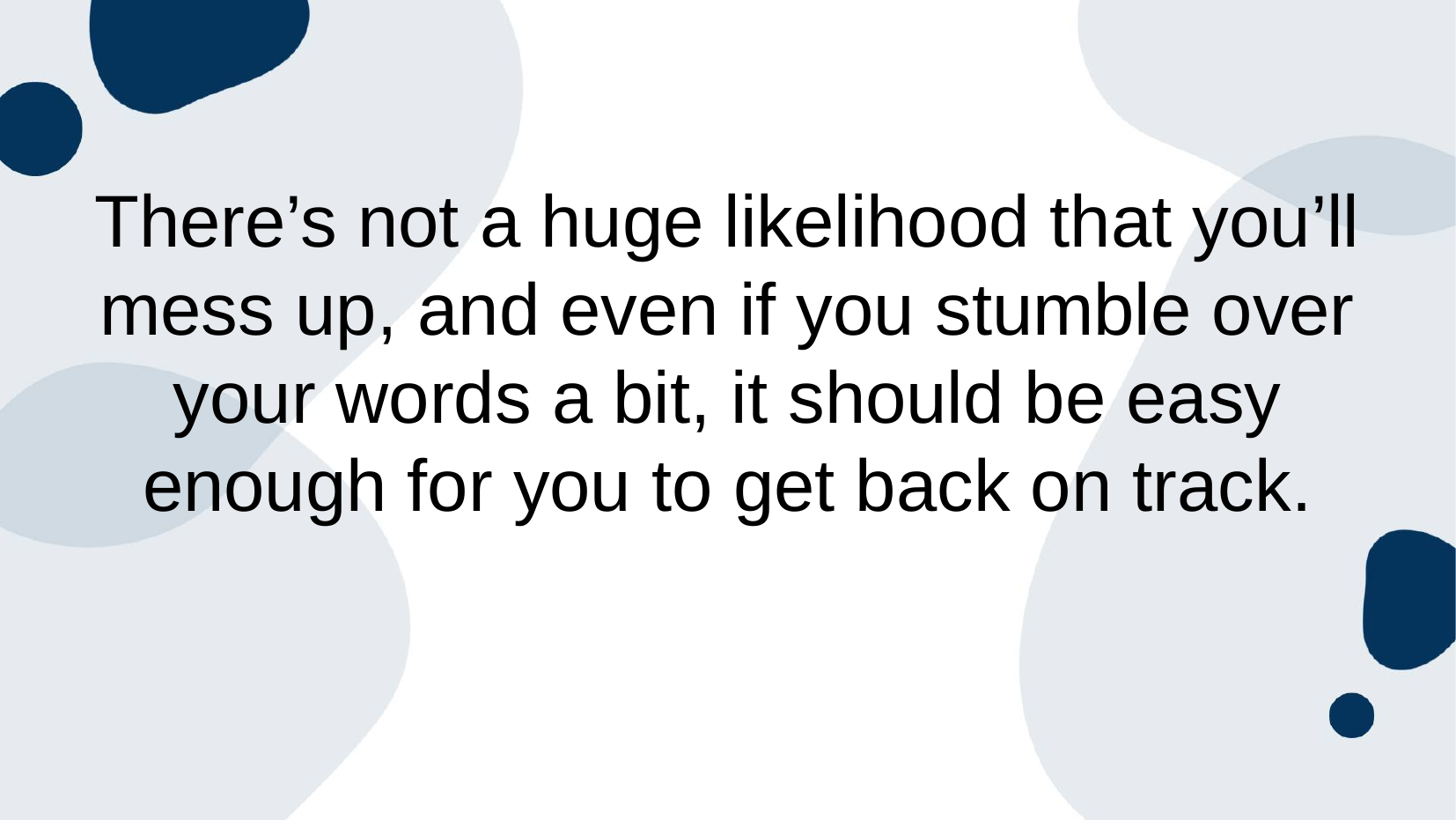

# There’s not a huge likelihood that you’ll mess up, and even if you stumble over your words a bit, it should be easy enough for you to get back on track.